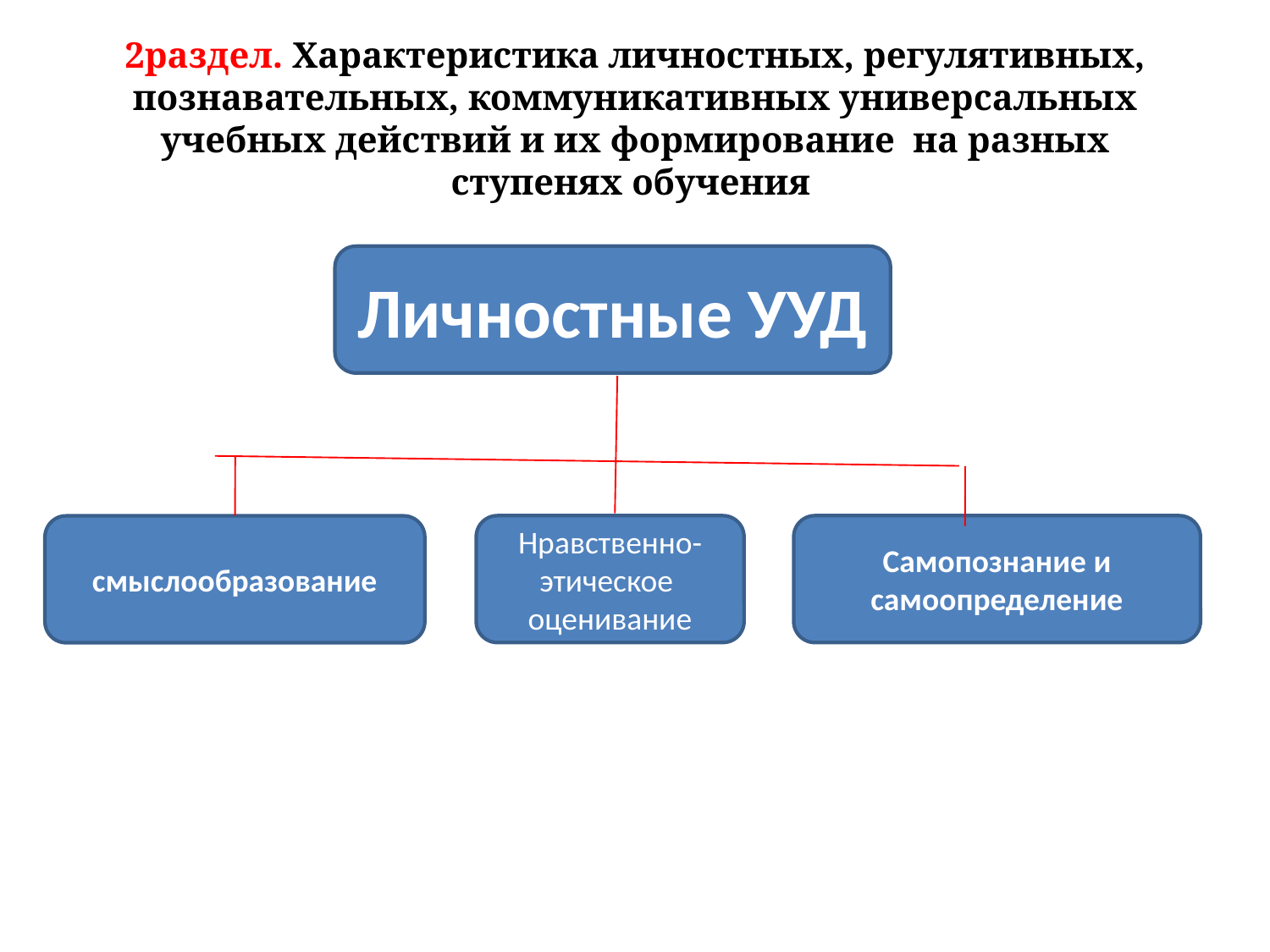

2раздел. Характеристика личностных, регулятивных, познавательных, коммуникативных универсальных учебных действий и их формирование  на разных ступенях обучения

Личностные УУД
Нравственно-этическое
оценивание
Самопознание и самоопределение
смыслообразование